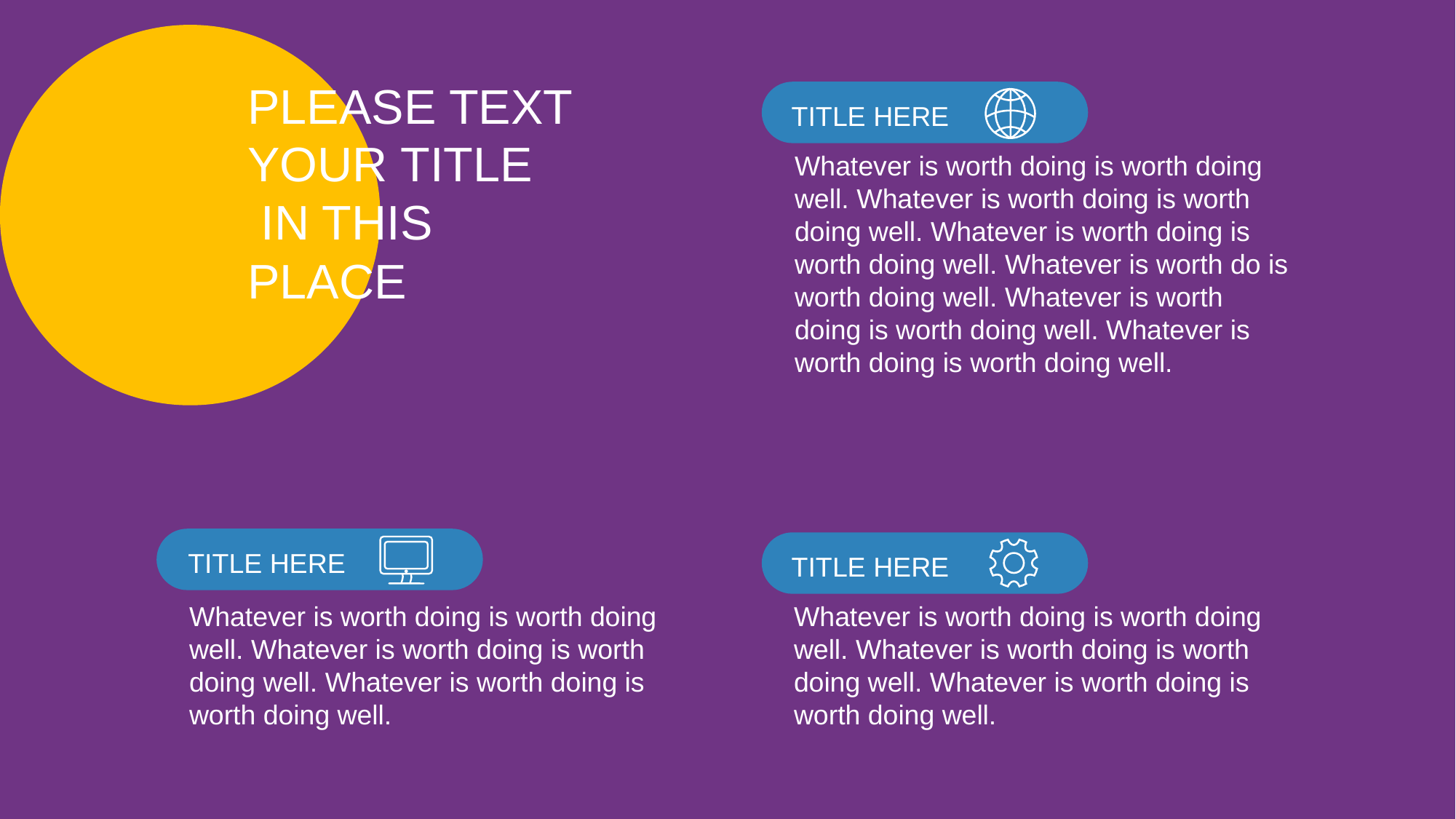

PLEASE TEXT YOUR TITLE
 IN THIS PLACE

TITLE HERE
Whatever is worth doing is worth doing well. Whatever is worth doing is worth doing well. Whatever is worth doing is worth doing well. Whatever is worth do is worth doing well. Whatever is worth doing is worth doing well. Whatever is worth doing is worth doing well.

TITLE HERE
TITLE HERE
Whatever is worth doing is worth doing well. Whatever is worth doing is worth doing well. Whatever is worth doing is worth doing well.
Whatever is worth doing is worth doing well. Whatever is worth doing is worth doing well. Whatever is worth doing is worth doing well.